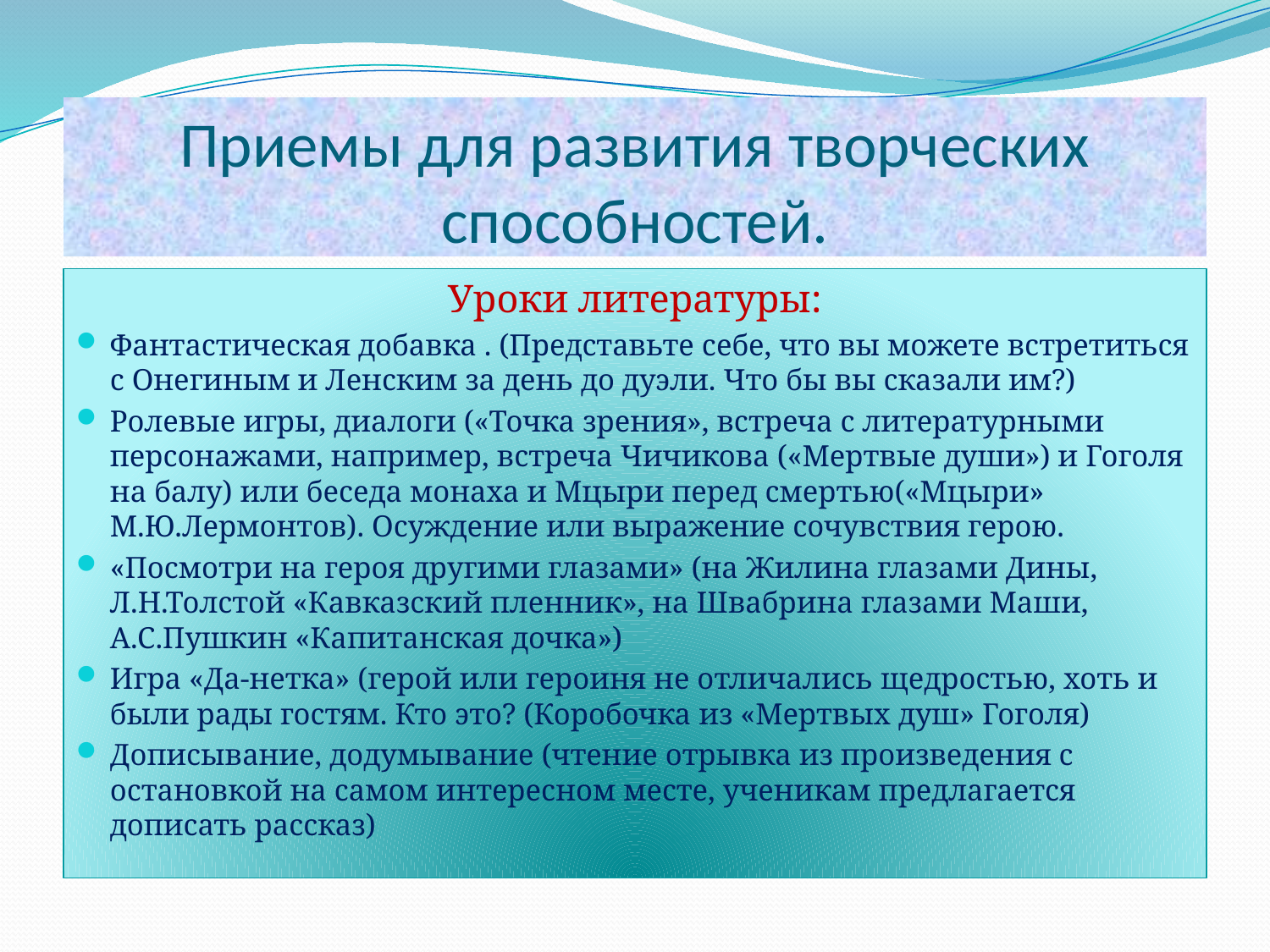

# Приемы для развития творческих способностей.
Уроки литературы:
Фантастическая добавка . (Представьте себе, что вы можете встретиться с Онегиным и Ленским за день до дуэли. Что бы вы сказали им?)
Ролевые игры, диалоги («Точка зрения», встреча с литературными персонажами, например, встреча Чичикова («Мертвые души») и Гоголя на балу) или беседа монаха и Мцыри перед смертью(«Мцыри» М.Ю.Лермонтов). Осуждение или выражение сочувствия герою.
«Посмотри на героя другими глазами» (на Жилина глазами Дины, Л.Н.Толстой «Кавказский пленник», на Швабрина глазами Маши, А.С.Пушкин «Капитанская дочка»)
Игра «Да-нетка» (герой или героиня не отличались щедростью, хоть и были рады гостям. Кто это? (Коробочка из «Мертвых душ» Гоголя)
Дописывание, додумывание (чтение отрывка из произведения с остановкой на самом интересном месте, ученикам предлагается дописать рассказ)